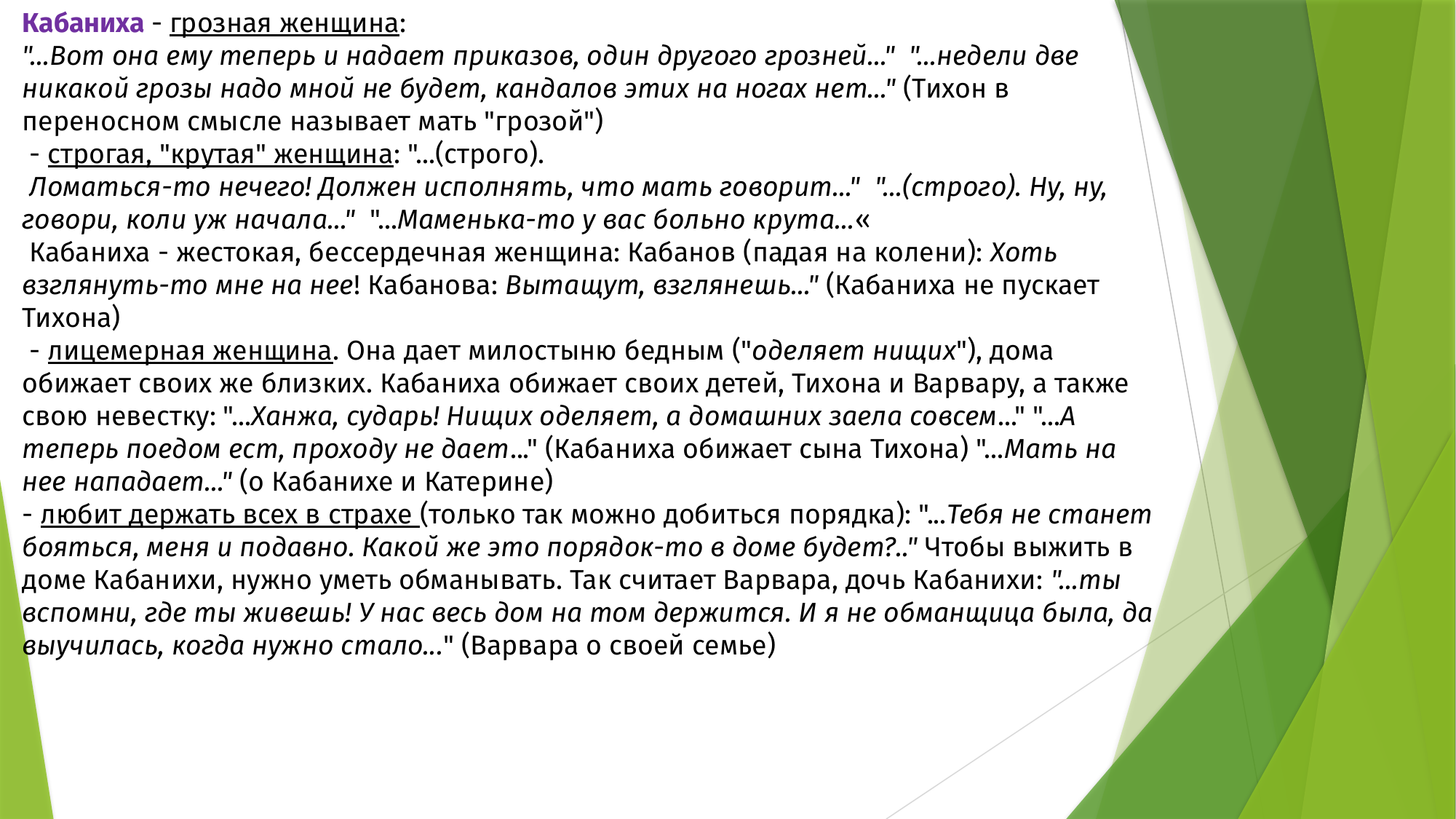

Кабаниха - грозная женщина:
"...Вот она ему теперь и надает приказов, один другого грозней..."  "...недели две никакой грозы надо мной не будет, кандалов этих на ногах нет..." (Тихон в переносном смысле называет мать "грозой")
 - строгая, "крутая" женщина: "...(строго).
 Ломаться-то нечего! Должен исполнять, что мать говорит..."  "...(строго). Ну, ну, говори, коли уж начала..."  "...Маменька-то у вас больно крута...«
 Кабаниха - жестокая, бессердечная женщина: Кабанов (падая на колени): Хоть взглянуть-то мне на нее! Кабанова: Вытащут, взглянешь..." (Кабаниха не пускает Тихона)
 - лицемерная женщина. Она дает милостыню бедным ("оделяет нищих"), дома обижает своих же близких. Кабаниха обижает своих детей, Тихона и Варвару, а также свою невестку: "...Ханжа, сударь! Нищих оделяет, а домашних заела совсем..." "...А теперь поедом ест, проходу не дает..." (Кабаниха обижает сына Тихона) "...Мать на нее нападает..." (о Кабанихе и Катерине)  
- любит держать всех в страхе (только так можно добиться порядка): "...Тебя не станет бояться, меня и подавно. Какой же это порядок-то в доме будет?.." Чтобы выжить в доме Кабанихи, нужно уметь обманывать. Так считает Варвара, дочь Кабанихи: "...ты вспомни, где ты живешь! У нас весь дом на том держится. И я не обманщица была, да выучилась, когда нужно стало..." (Варвара о своей семье)